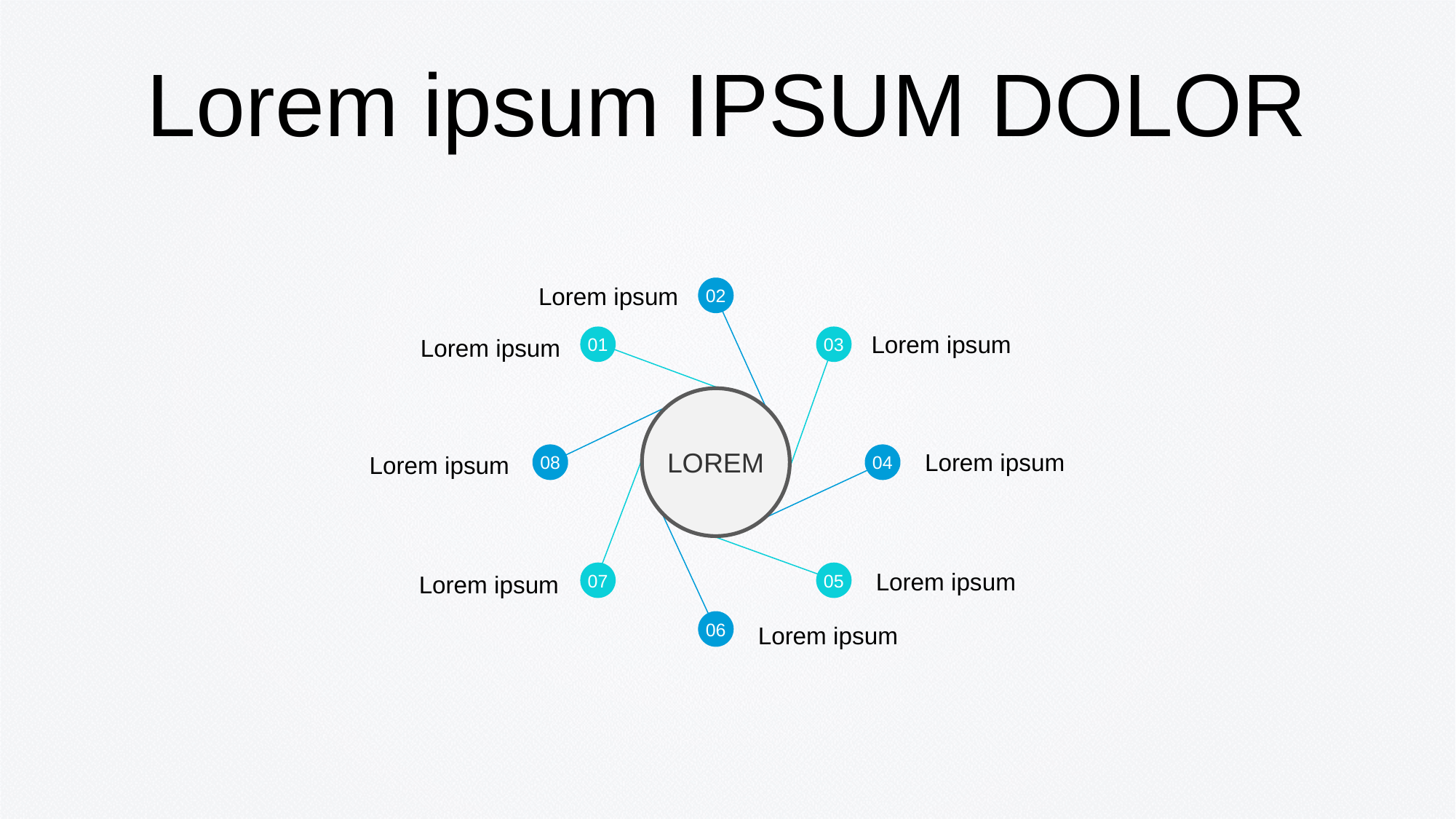

# Lorem ipsum IPSUM DOLOR
Lorem ipsum
02
Lorem ipsum
Lorem ipsum
01
03
LOREM
Lorem ipsum
Lorem ipsum
08
04
Lorem ipsum
Lorem ipsum
07
05
06
Lorem ipsum